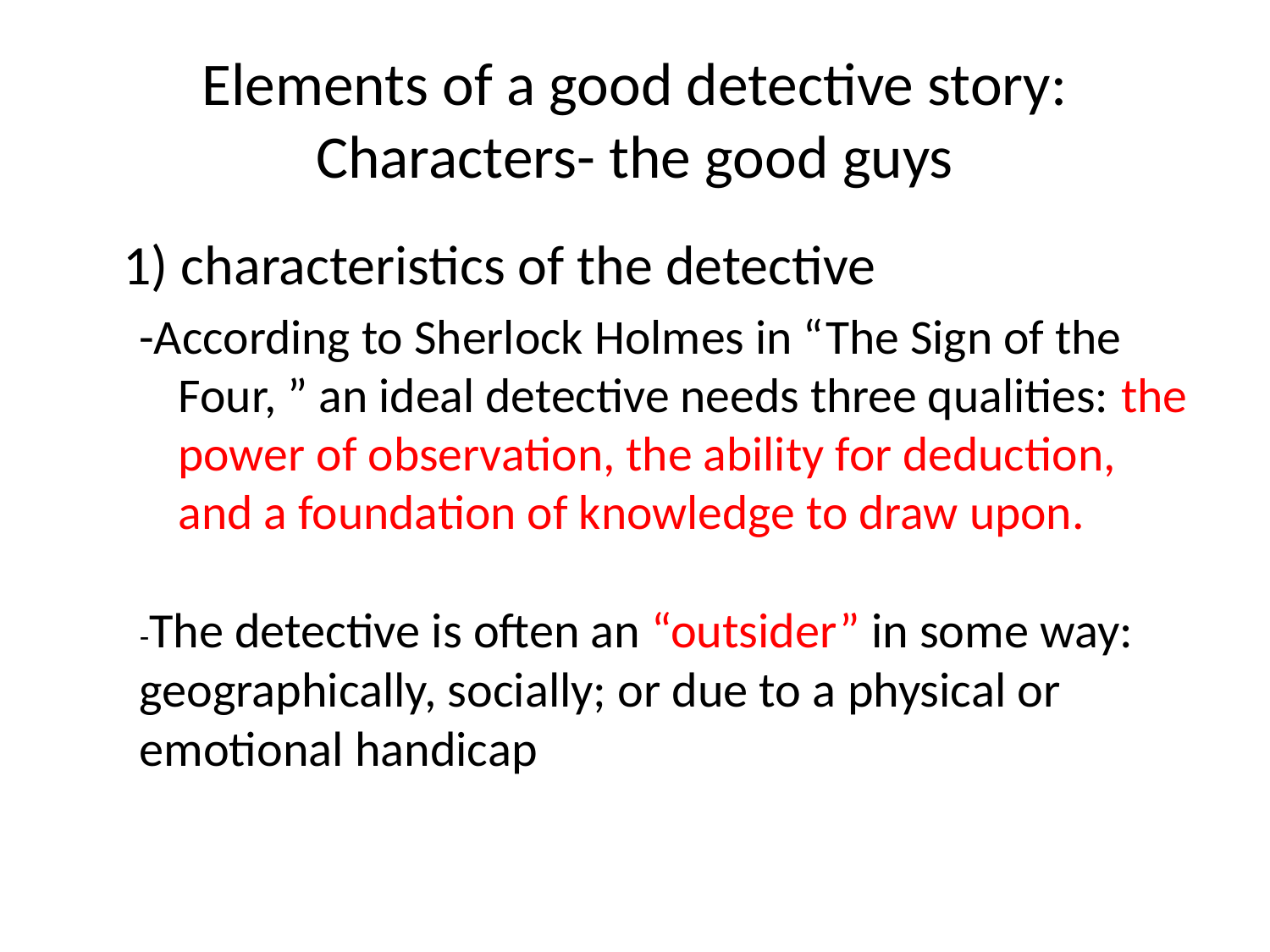

# Elements of a good detective story: Characters- the good guys
	1) characteristics of the detective
-According to Sherlock Holmes in “The Sign of the Four, ” an ideal detective needs three qualities: the power of observation, the ability for deduction, and a foundation of knowledge to draw upon.

-The detective is often an “outsider” in some way: geographically, socially; or due to a physical or emotional handicap